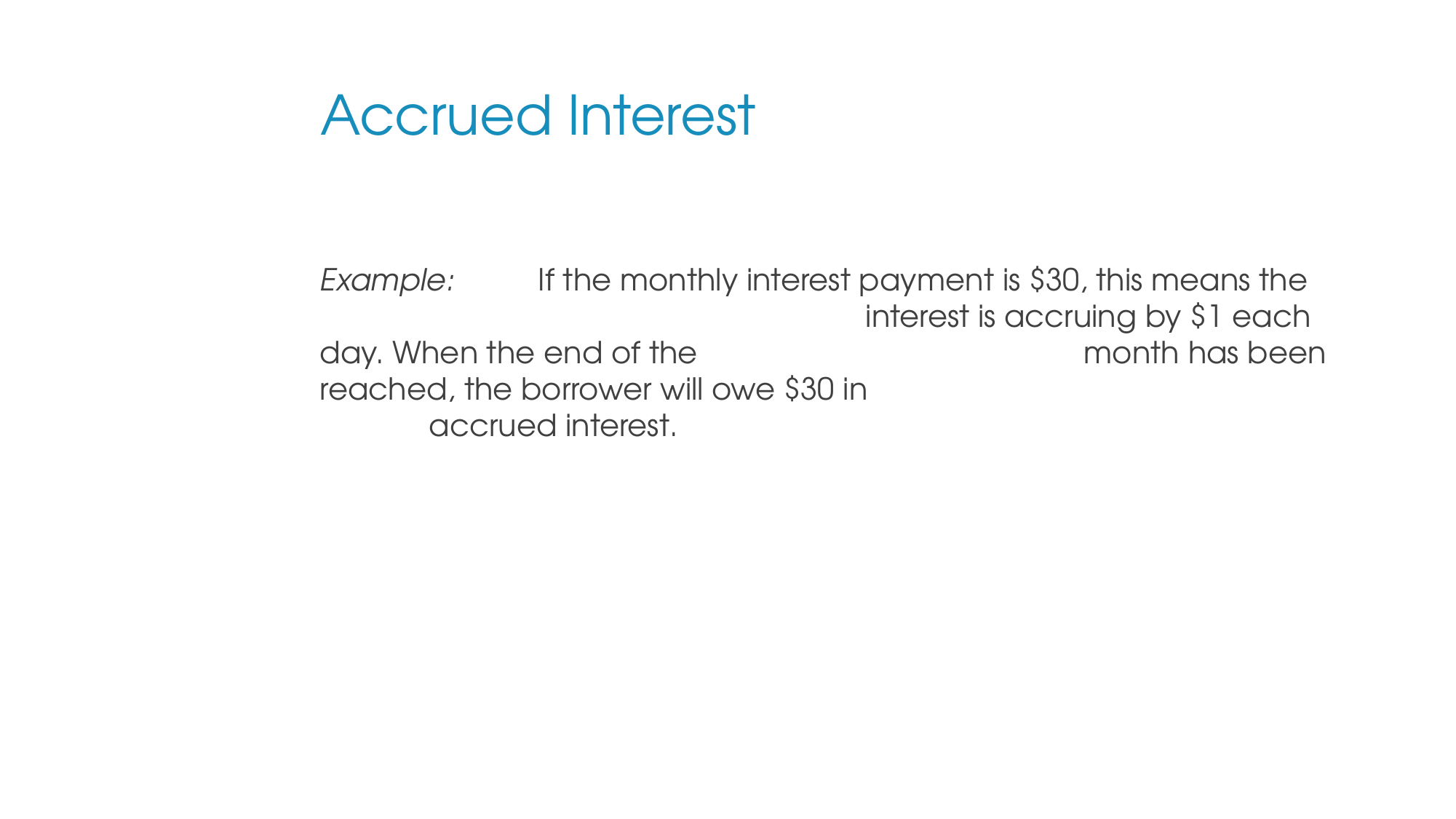

# Accrued Interest
Example: 	If the monthly interest payment is $30, this means the 					interest is accruing by $1 each day. When the end of the 				month has been reached, the borrower will owe $30 in 					accrued interest.